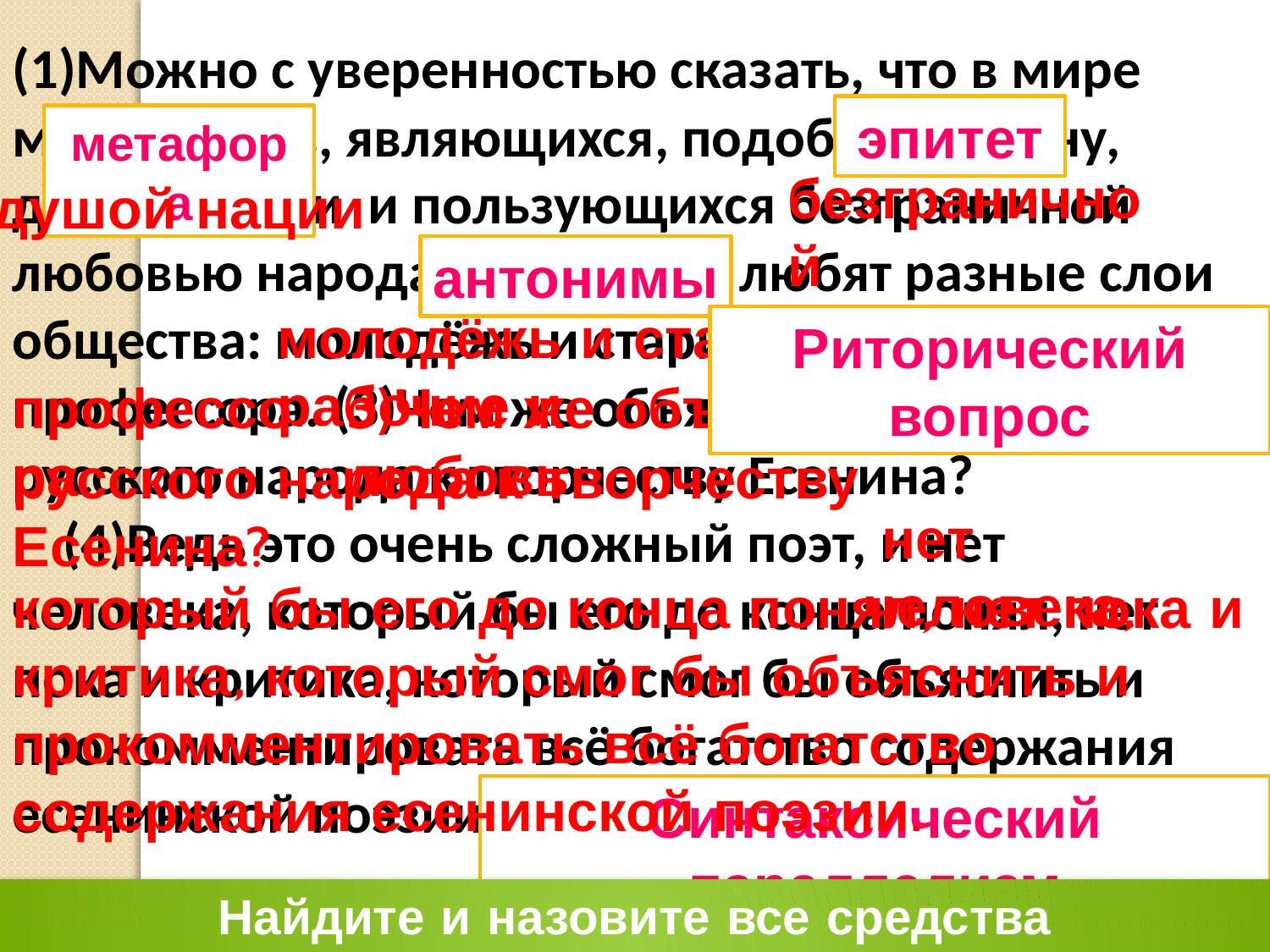

(1)Можно с уверенностью сказать, что в мире мало поэтов, являющихся, подобно Есенину, душой нации  и пользующихся безграничной любовью народа. (2)Есенина любят разные слои общества: молодёжь и старики, рабочие и профессора. (3)Чем же объяснить такую любовь русского народа к творчеству Есенина?                           (4)Ведь это очень сложный поэт, и нет человека, который бы его до конца понял, нет пока и критика, который смог бы объяснить и прокомментировать всё богатство содержания есенинской поэзии.
эпитет
метафора
безграничной
душой нации
антонимы
молодёжь и старики, рабочие и
Риторический вопрос
профессора
3)Чем же объяснить такую любовь
русского народа к творчеству Есенина?
 нет человека,
который бы его до конца понял, нет пока и критика, который смог бы объяснить и прокомментировать всё богатство содержания есенинской поэзии.
Синтаксический параллелизм
Найдите и назовите все средства выразительности.